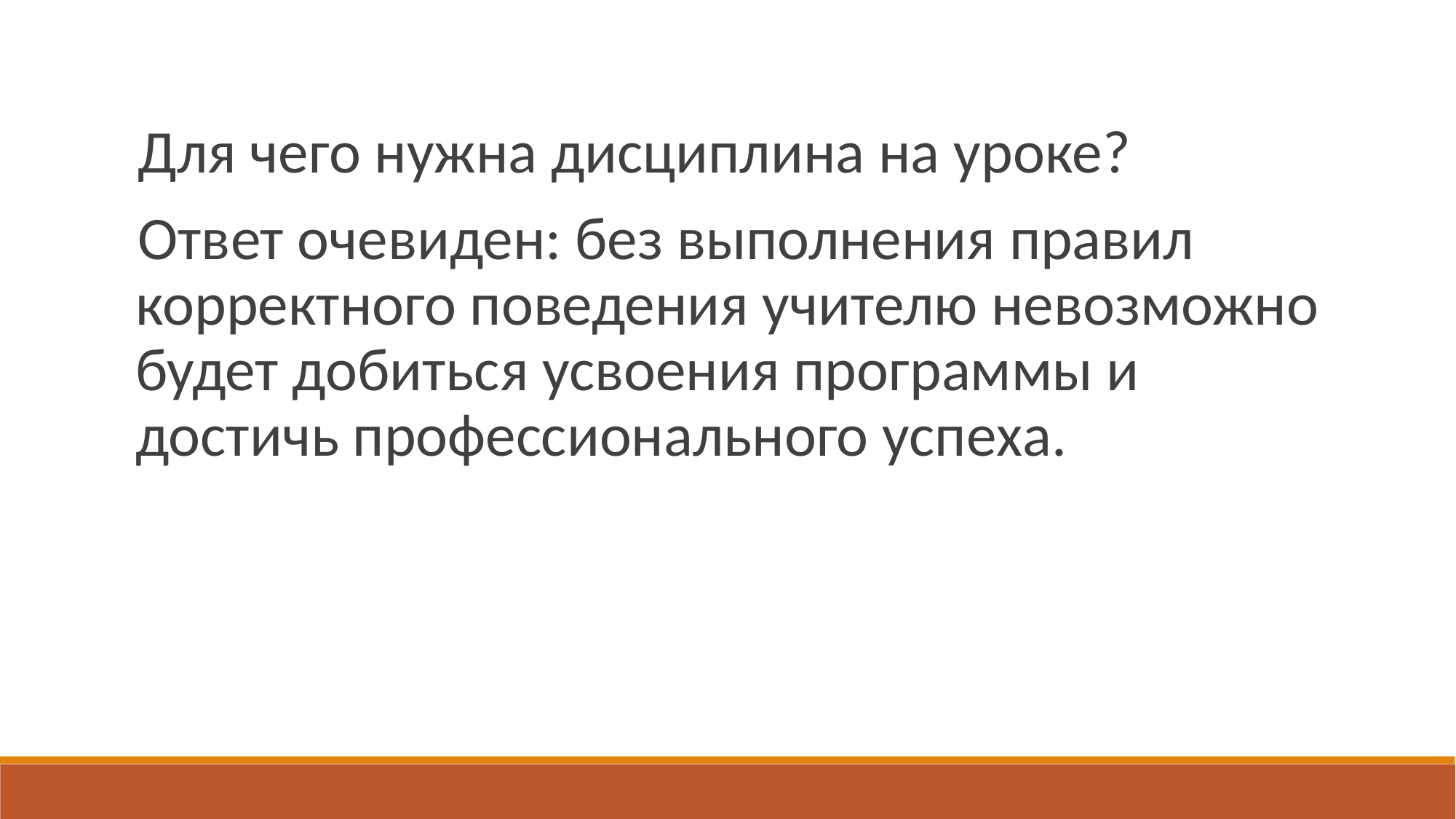

Для чего нужна дисциплина на уроке?
Ответ очевиден: без выполнения правил корректного поведения учителю невозможно будет добиться усвоения программы и достичь профессионального успеха.